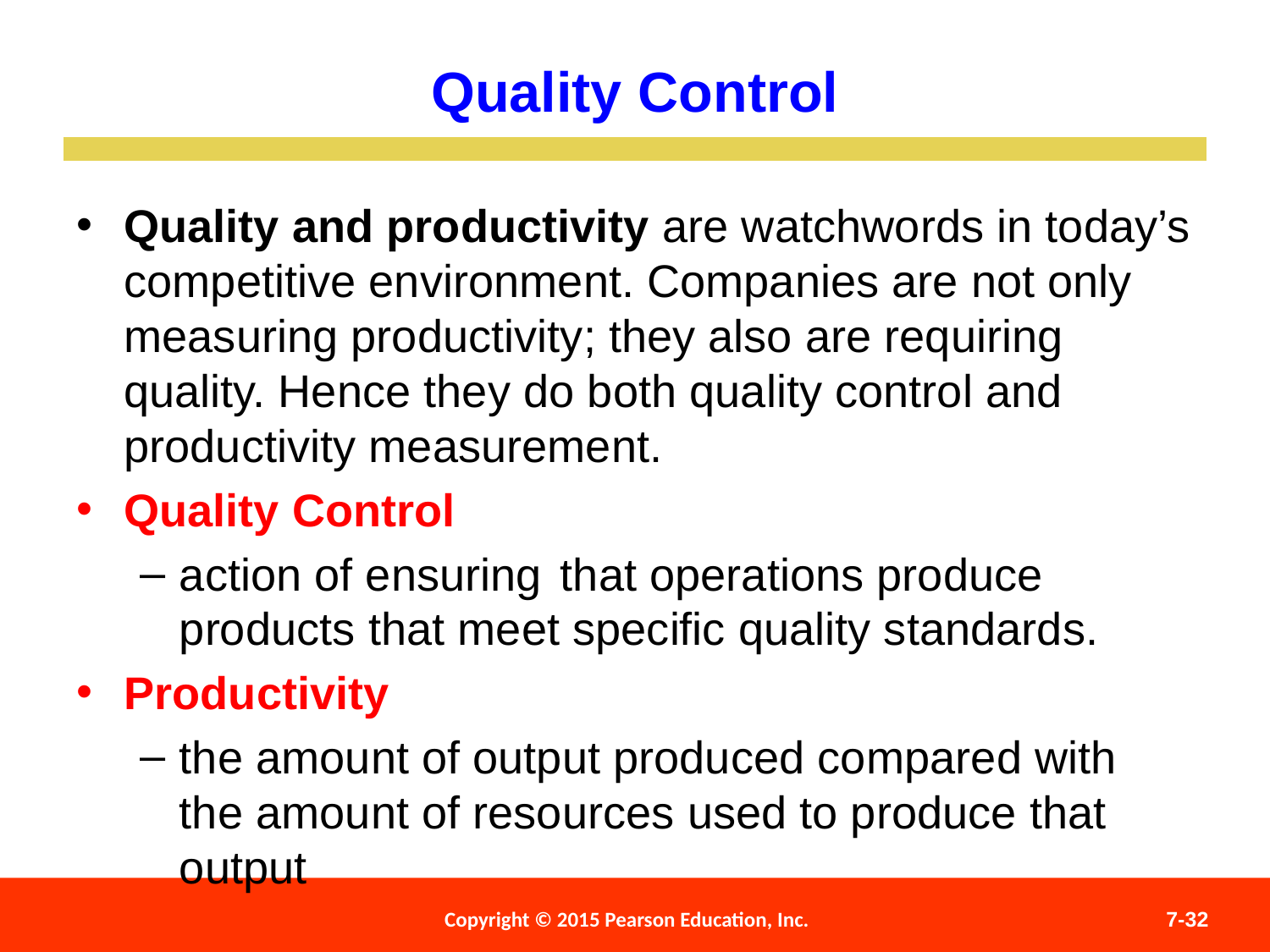

Quality Control
Quality and productivity are watchwords in today’s competitive environment. Companies are not only measuring productivity; they also are requiring quality. Hence they do both quality control and productivity measurement.
Quality Control
action of ensuring	that operations produce products that meet specific quality standards.
Productivity
the amount of output produced compared with the amount of resources used to produce that output